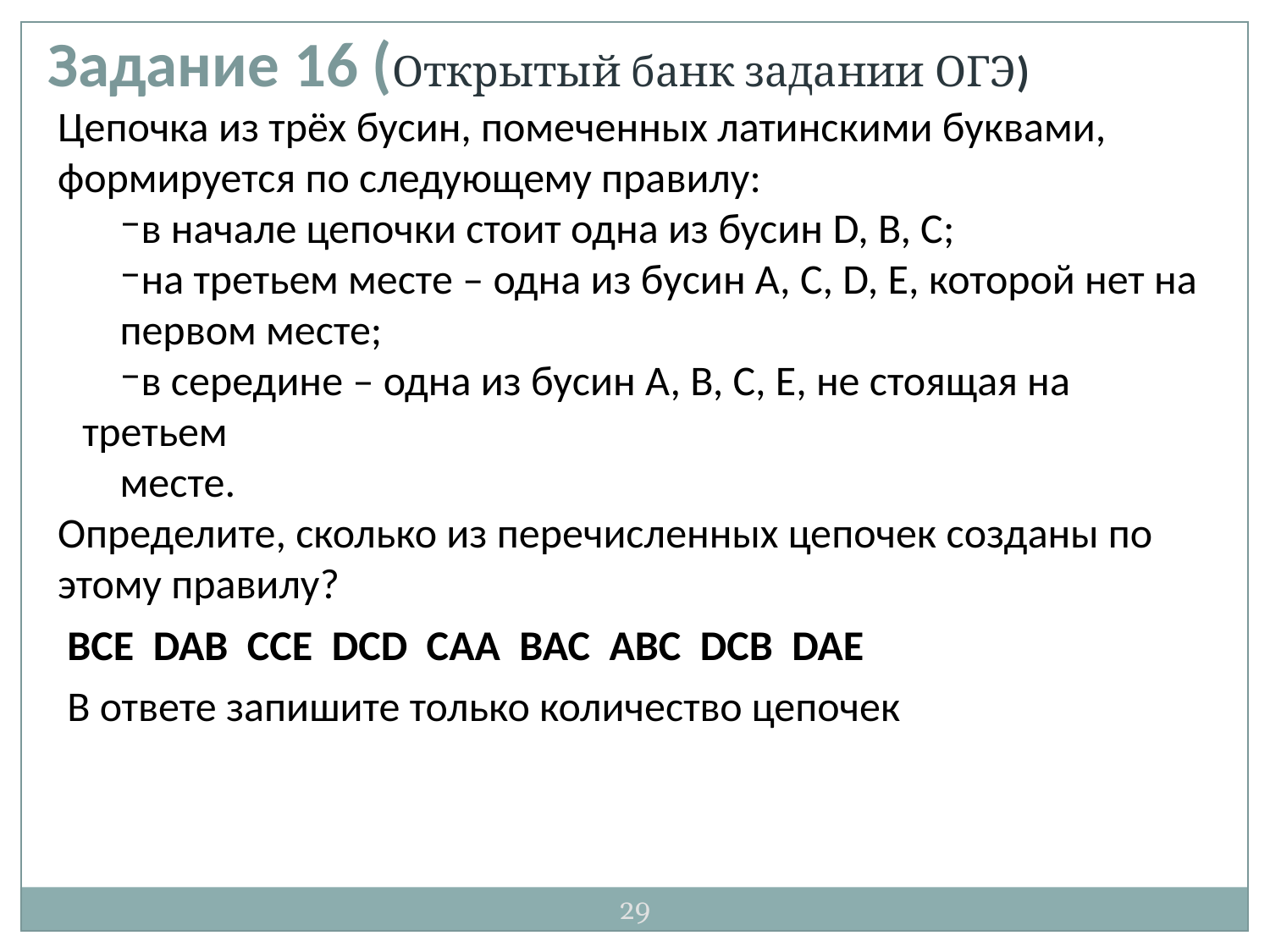

Задание 16 (Открытый банк задании ОГЭ)
Цепочка из трёх бусин, помеченных латинскими буквами, формируется по следующему правилу:
в начале цепочки стоит одна из бусин D, B, C;
на третьем месте – одна из бусин A, C, D, E, которой нет на
первом месте;
в середине – одна из бусин А, B, C, E, не стоящая на третьем
месте.
Определите, сколько из перечисленных цепочек созданы по этому правилу?
 BCE  DAB  CCE  DCD  CAA  BAC  ABC  DCB  DAE
 В ответе запишите только количество цепочек
29